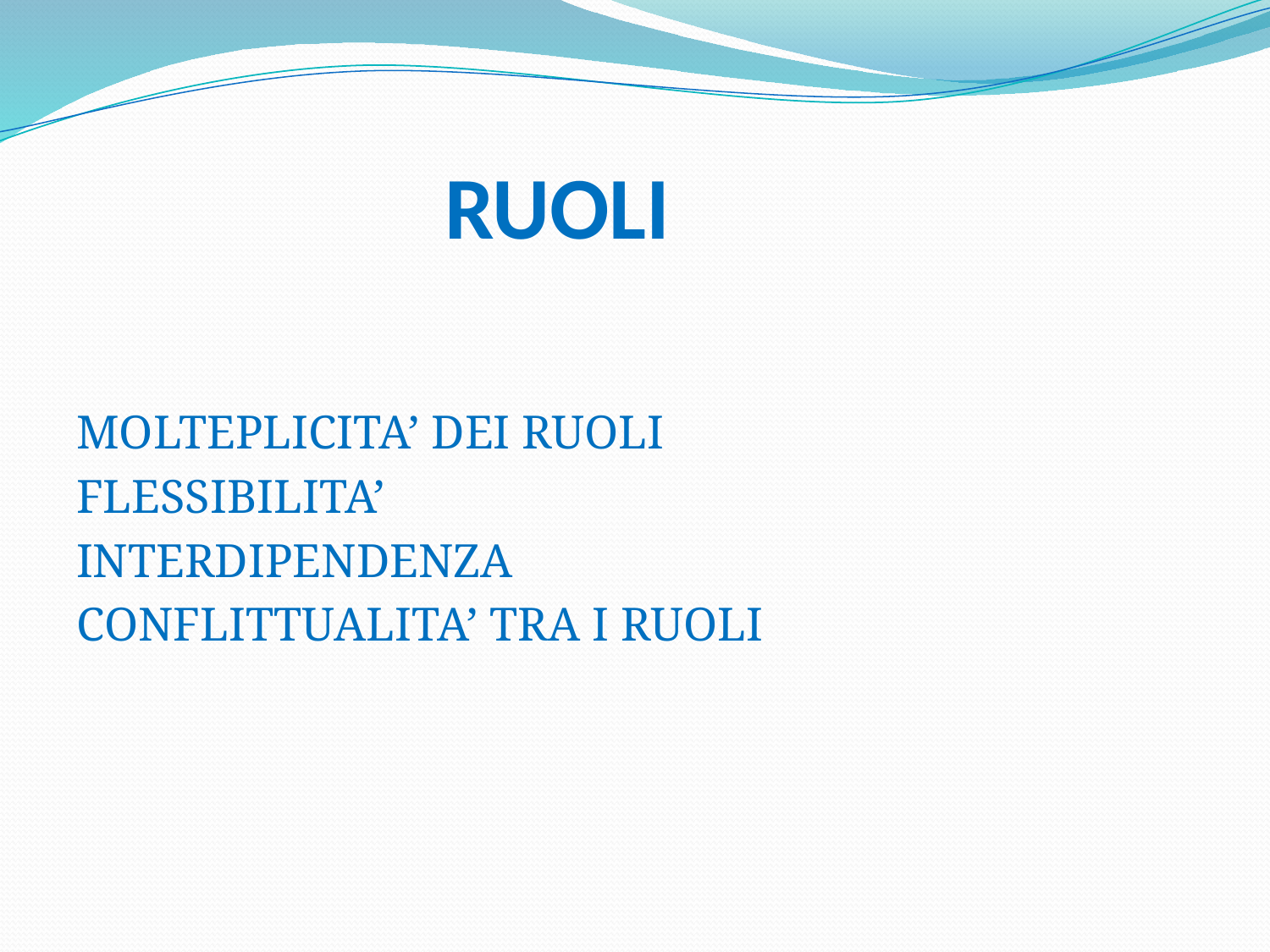

# RUOLI

MOLTEPLICITA’ DEI RUOLI
FLESSIBILITA’
INTERDIPENDENZA
CONFLITTUALITA’ TRA I RUOLI